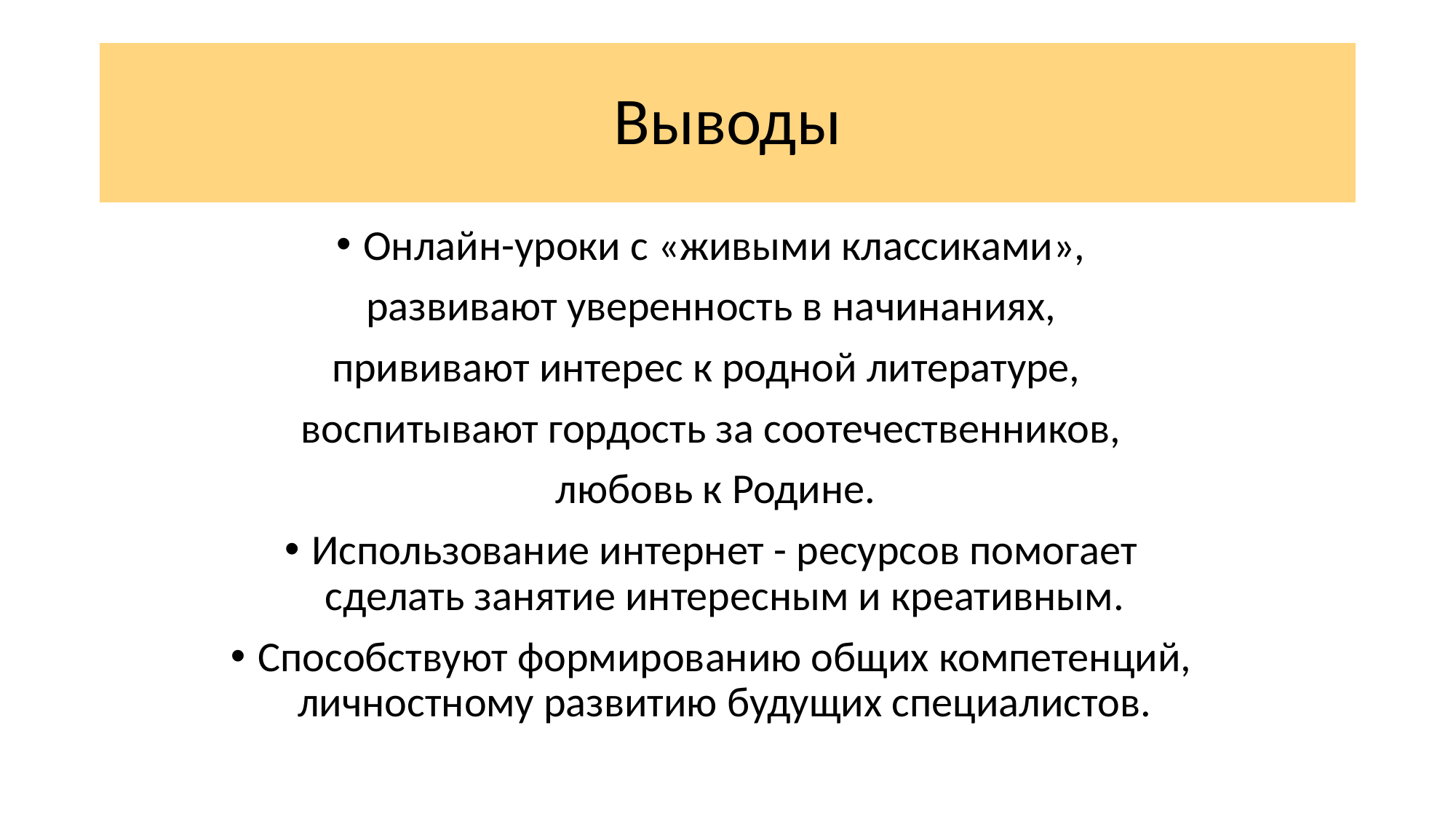

# Выводы
Онлайн-уроки с «живыми классиками»,
 развивают уверенность в начинаниях,
прививают интерес к родной литературе,
воспитывают гордость за соотечественников,
 любовь к Родине.
Использование интернет - ресурсов помогает сделать занятие интересным и креативным.
Способствуют формированию общих компетенций, личностному развитию будущих специалистов.